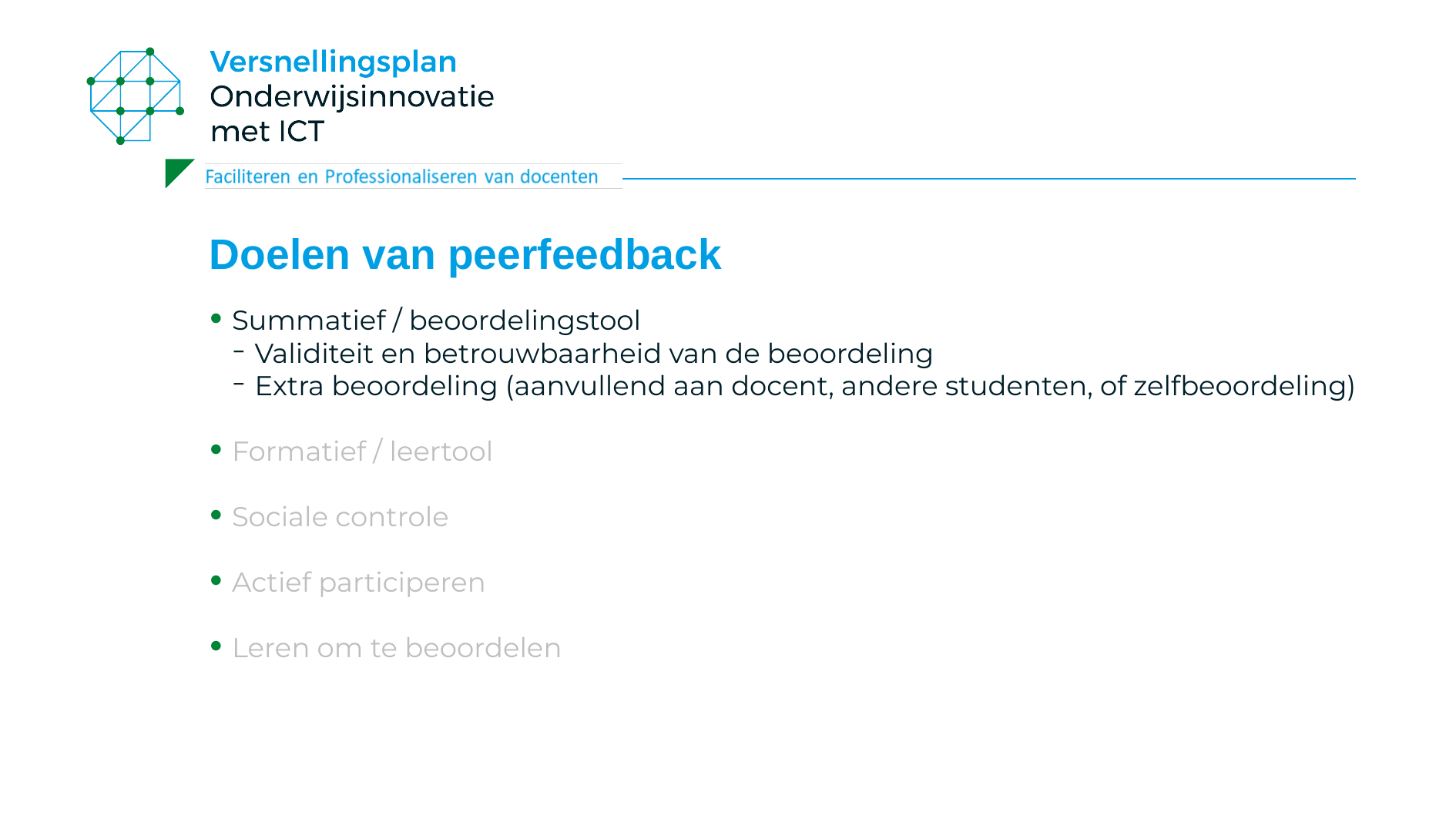

# Doelen van peerfeedback
Summatief / beoordelingstool
Validiteit en betrouwbaarheid van de beoordeling
Extra beoordeling (aanvullend aan docent, andere studenten, of zelfbeoordeling)

Formatief / leertool

Sociale controle

Actief participeren

Leren om te beoordelen